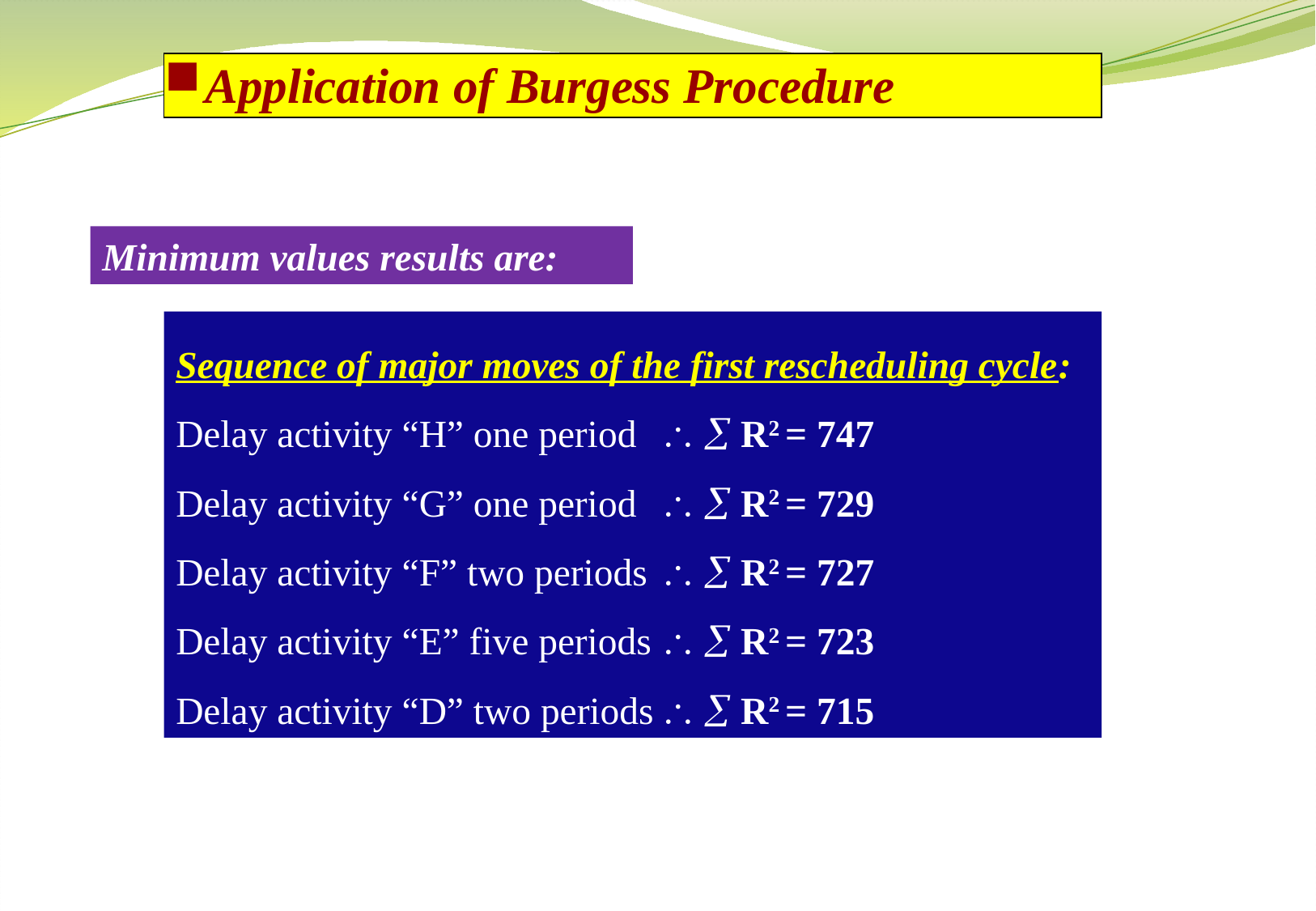

Application of Burgess Procedure

Minimum values results are:
Sequence of major moves of the first rescheduling cycle:
Delay activity “H” one period	∴ ∑ R2 = 747
Delay activity “G” one period	∴ ∑ R2 = 729
Delay activity “F” two periods	∴ ∑ R2 = 727
Delay activity “E” five periods	∴ ∑ R2 = 723
Delay activity “D” two periods	∴ ∑ R2 = 715